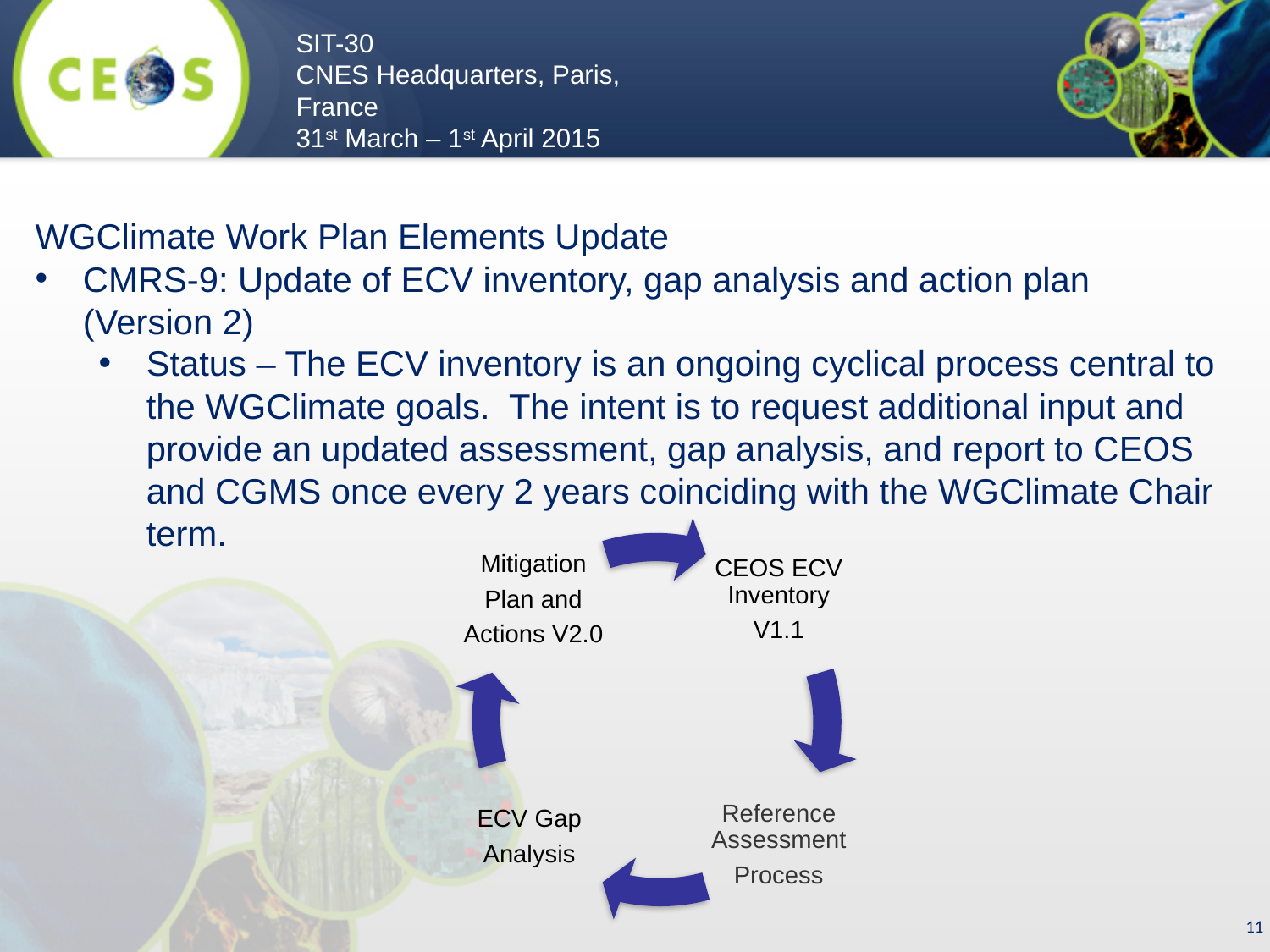

WGClimate Work Plan Elements Update
CMRS-9: Update of ECV inventory, gap analysis and action plan (Version 2)
Status – The ECV inventory is an ongoing cyclical process central to the WGClimate goals.  The intent is to request additional input and provide an updated assessment, gap analysis, and report to CEOS and CGMS once every 2 years coinciding with the WGClimate Chair term.
CEOS ECV Inventory
V1.1
Reference Assessment
Process
ECV Gap
Analysis
Mitigation
Plan and
Actions V2.0
11